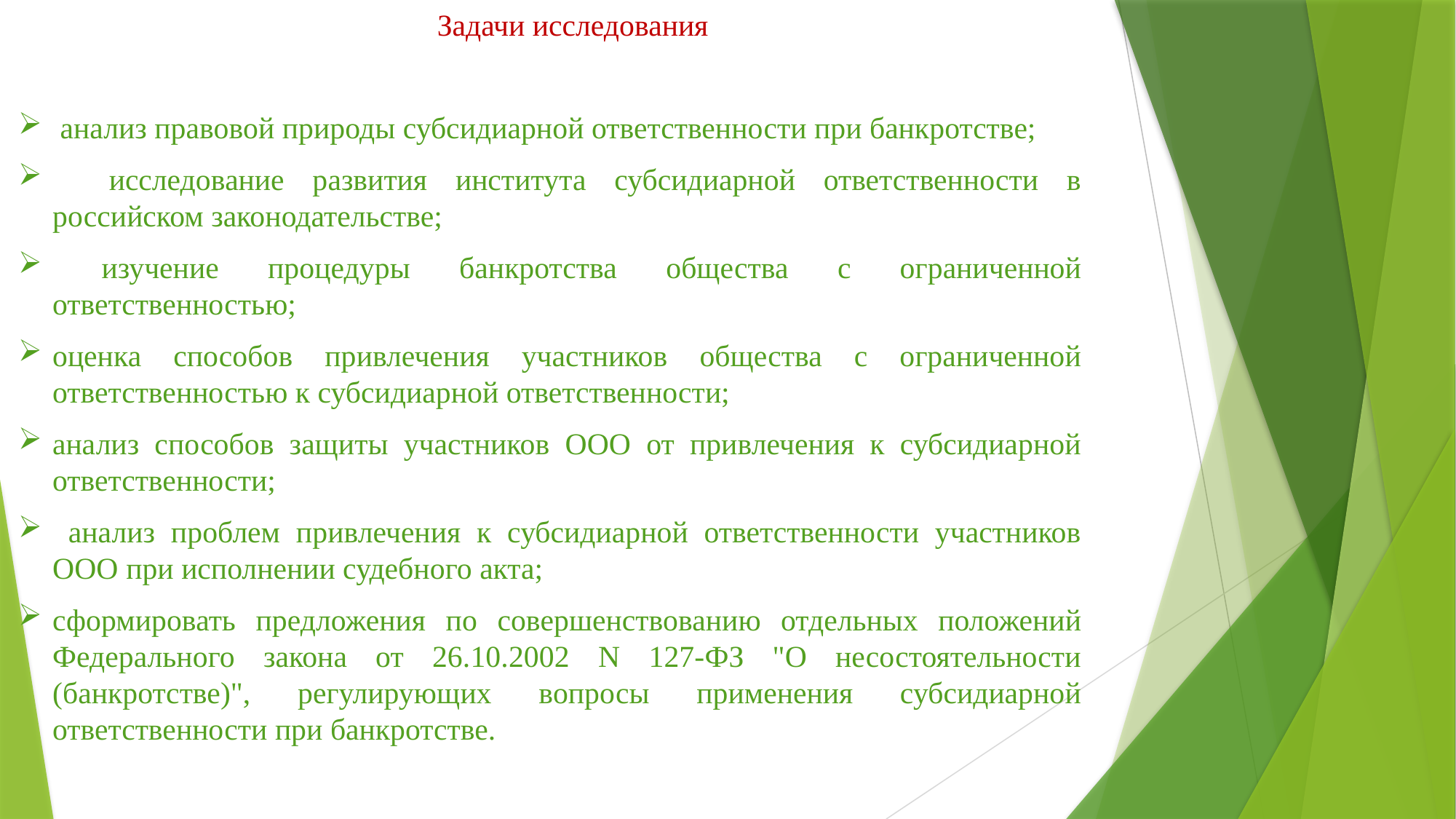

Задачи исследования

 анализ правовой природы субсидиарной ответственности при банкротстве;
  исследование развития института субсидиарной ответственности в российском законодательстве;
 изучение процедуры банкротства общества с ограниченной ответственностью;
оценка способов привлечения участников общества с ограниченной ответственностью к субсидиарной ответственности;
анализ способов защиты участников ООО от привлечения к субсидиарной ответственности;
 анализ проблем привлечения к субсидиарной ответственности участников ООО при исполнении судебного акта;
сформировать предложения по совершенствованию отдельных положений Федерального закона от 26.10.2002 N 127-ФЗ "О несостоятельности (банкротстве)", регулирующих вопросы применения субсидиарной ответственности при банкротстве.